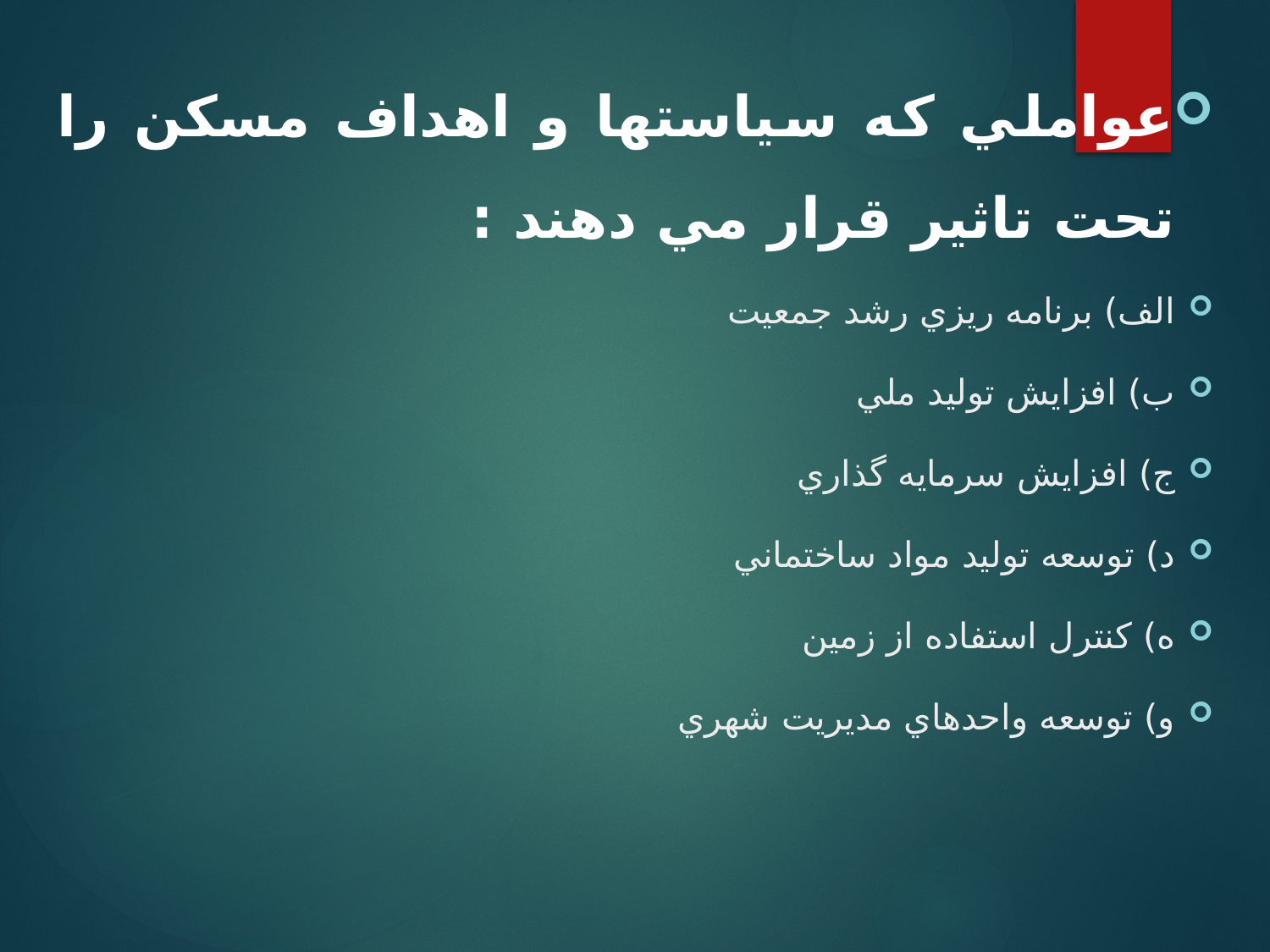

عواملي كه سياستها و اهداف مسكن را تحت تاثير قرار مي دهند :
الف) برنامه ريزي رشد جمعيت
ب) افزايش توليد ملي
ج) افزايش سرمايه گذاري
د) توسعه توليد مواد ساختماني
ه) كنترل استفاده از زمين
و) توسعه واحدهاي مديريت شهري